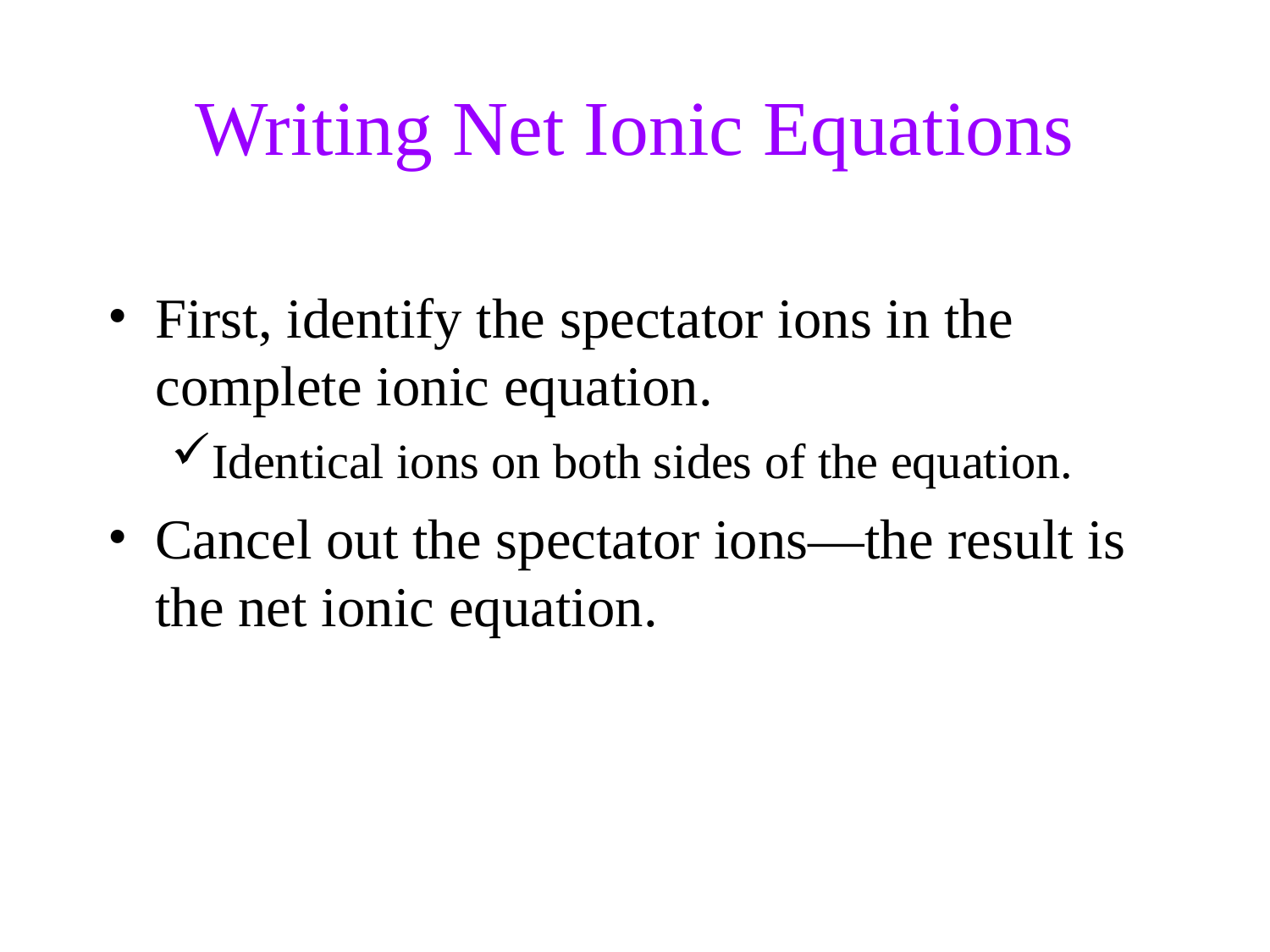

Writing Net Ionic Equations
First, identify the spectator ions in the complete ionic equation.
Identical ions on both sides of the equation.
Cancel out the spectator ions—the result is the net ionic equation.